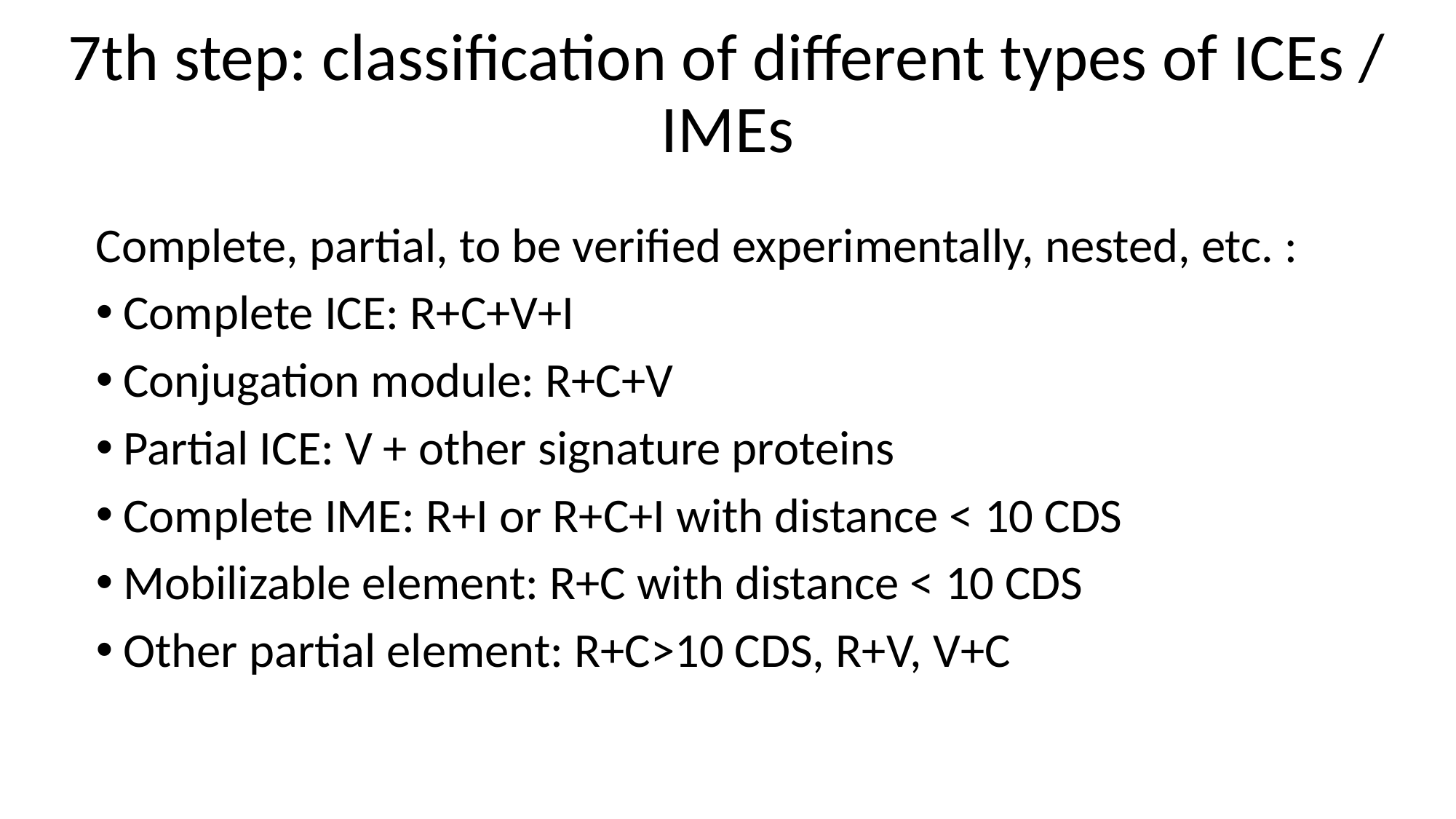

# 7th step: classification of different types of ICEs / IMEs
Complete, partial, to be verified experimentally, nested, etc. :
Complete ICE: R+C+V+I
Conjugation module: R+C+V
Partial ICE: V + other signature proteins
Complete IME: R+I or R+C+I with distance < 10 CDS
Mobilizable element: R+C with distance < 10 CDS
Other partial element: R+C>10 CDS, R+V, V+C